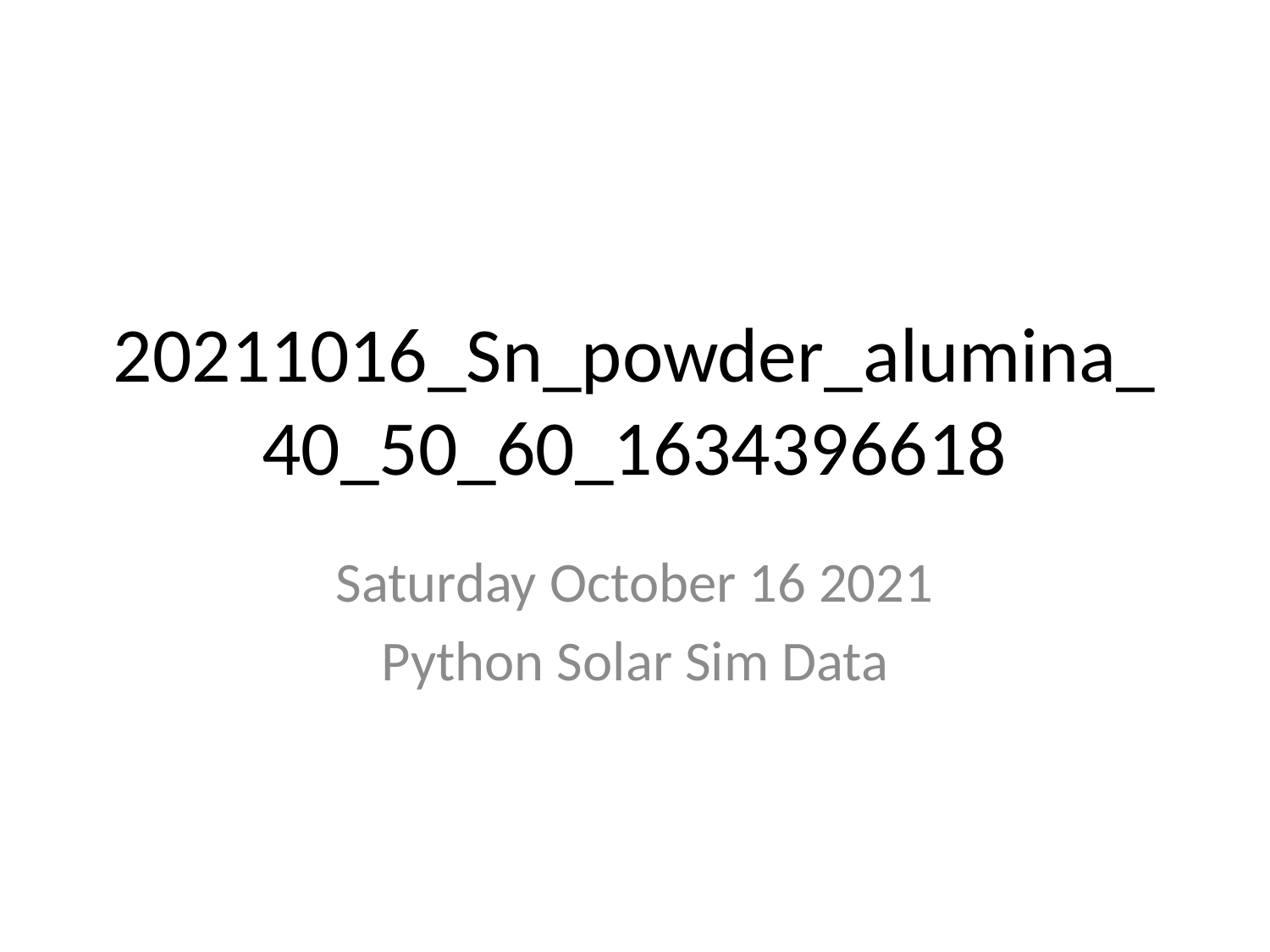

# 20211016_Sn_powder_alumina_40_50_60_1634396618
Saturday October 16 2021
Python Solar Sim Data